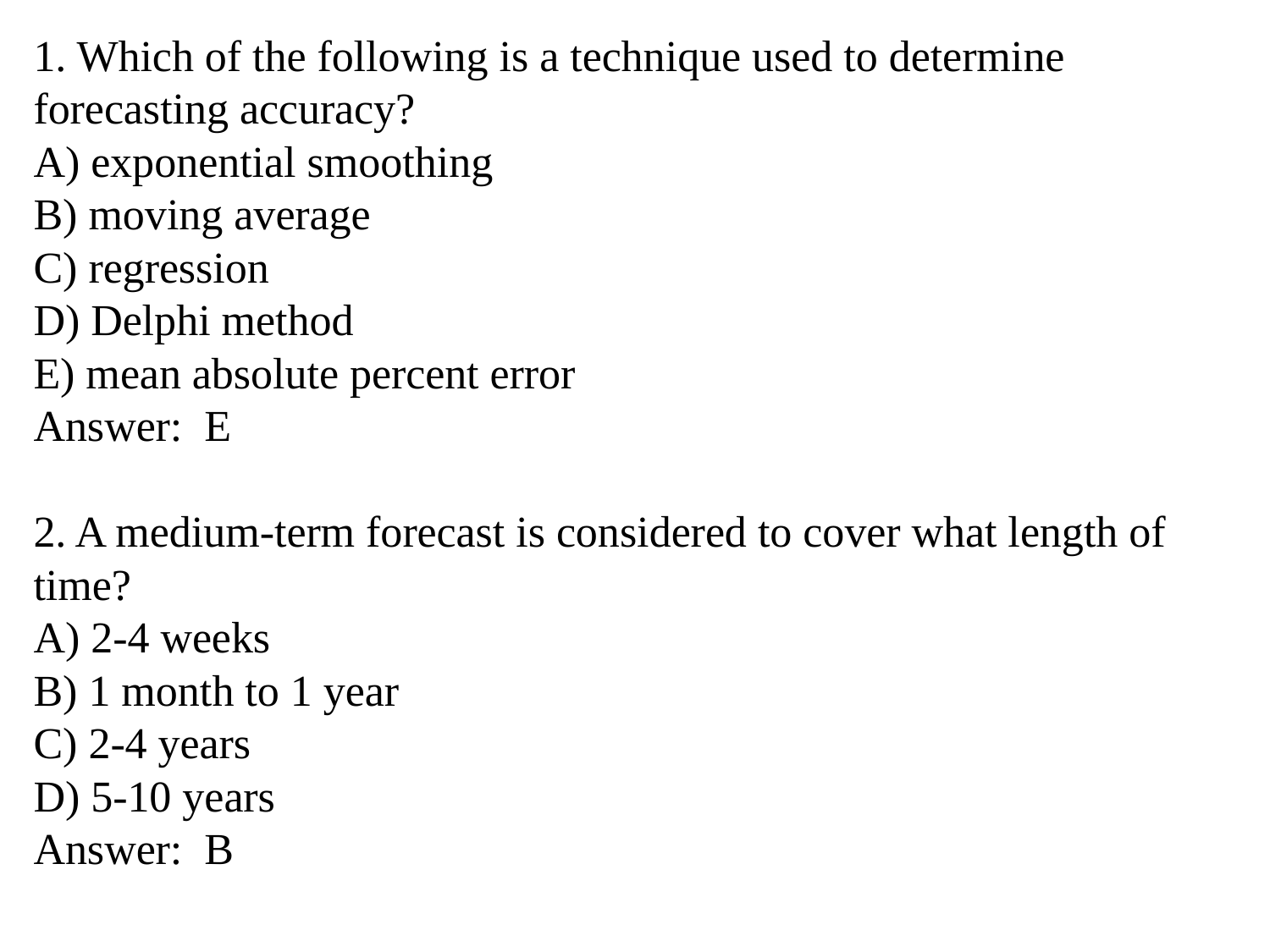

1. Which of the following is a technique used to determine forecasting accuracy?
A) exponential smoothing
B) moving average
C) regression
D) Delphi method
E) mean absolute percent error
Answer:  E

2. A medium-term forecast is considered to cover what length of time?
A) 2-4 weeks
B) 1 month to 1 year
C) 2-4 years
D) 5-10 years
Answer:  B